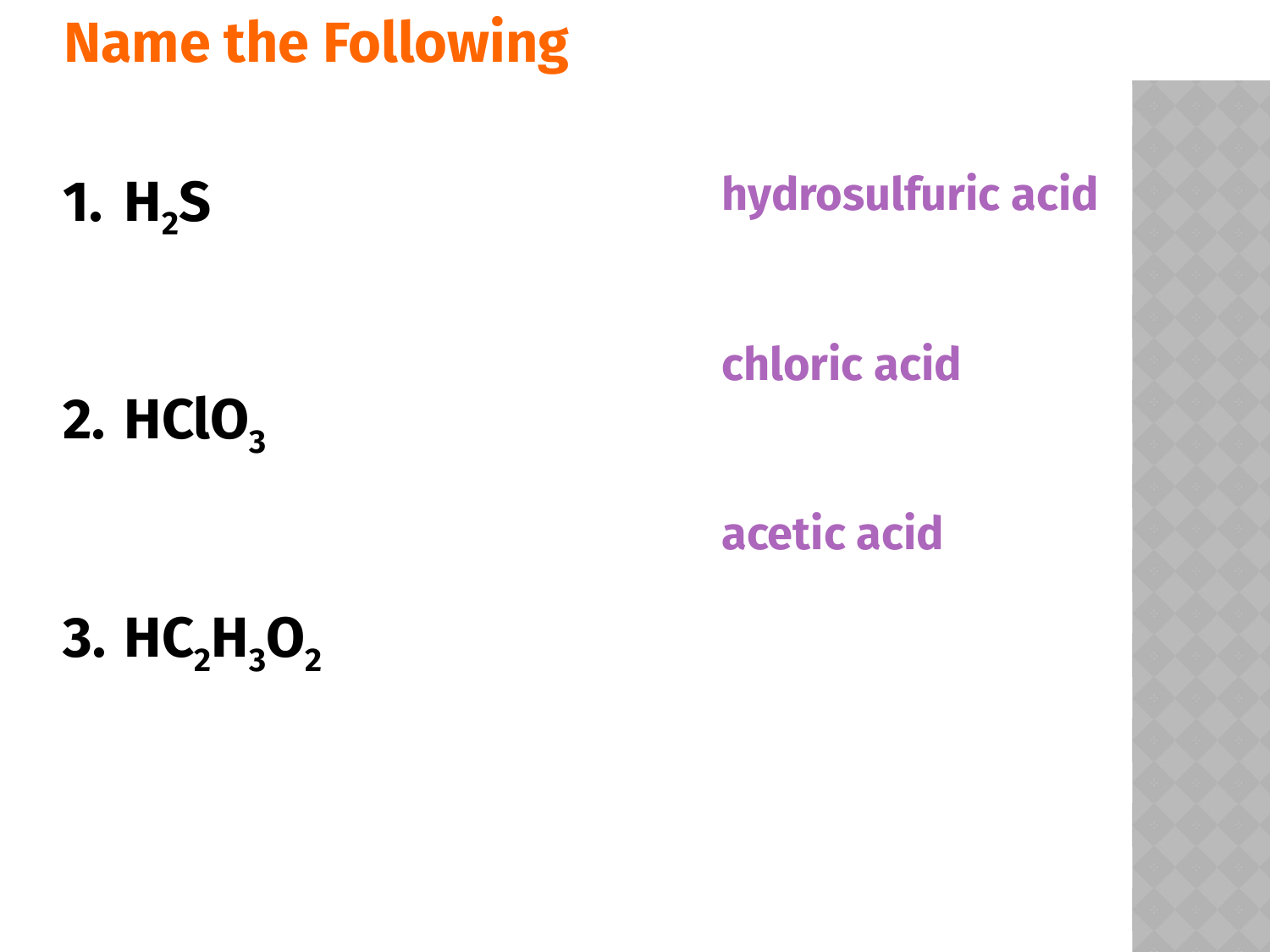

Name the Following
hydrosulfuric acid
chloric acid
acetic acid

1.	 H2S
2.	 HClO3
3.	 HC2H3O2